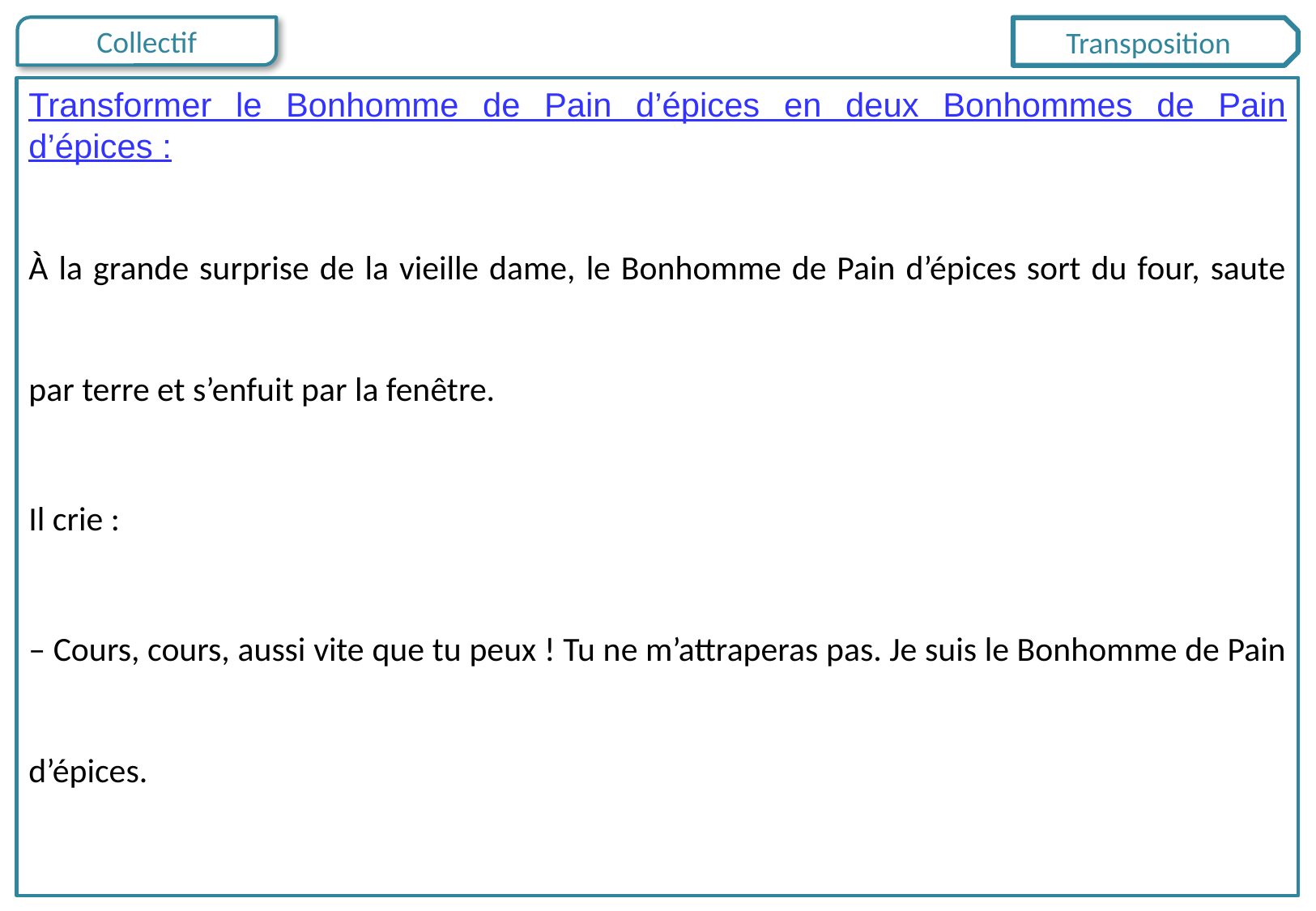

Transposition
Transformer le Bonhomme de Pain d’épices en deux Bonhommes de Pain d’épices :
À la grande surprise de la vieille dame, le Bonhomme de Pain d’épices sort du four, saute par terre et s’enfuit par la fenêtre.
Il crie :
– Cours, cours, aussi vite que tu peux ! Tu ne m’attraperas pas. Je suis le Bonhomme de Pain d’épices.